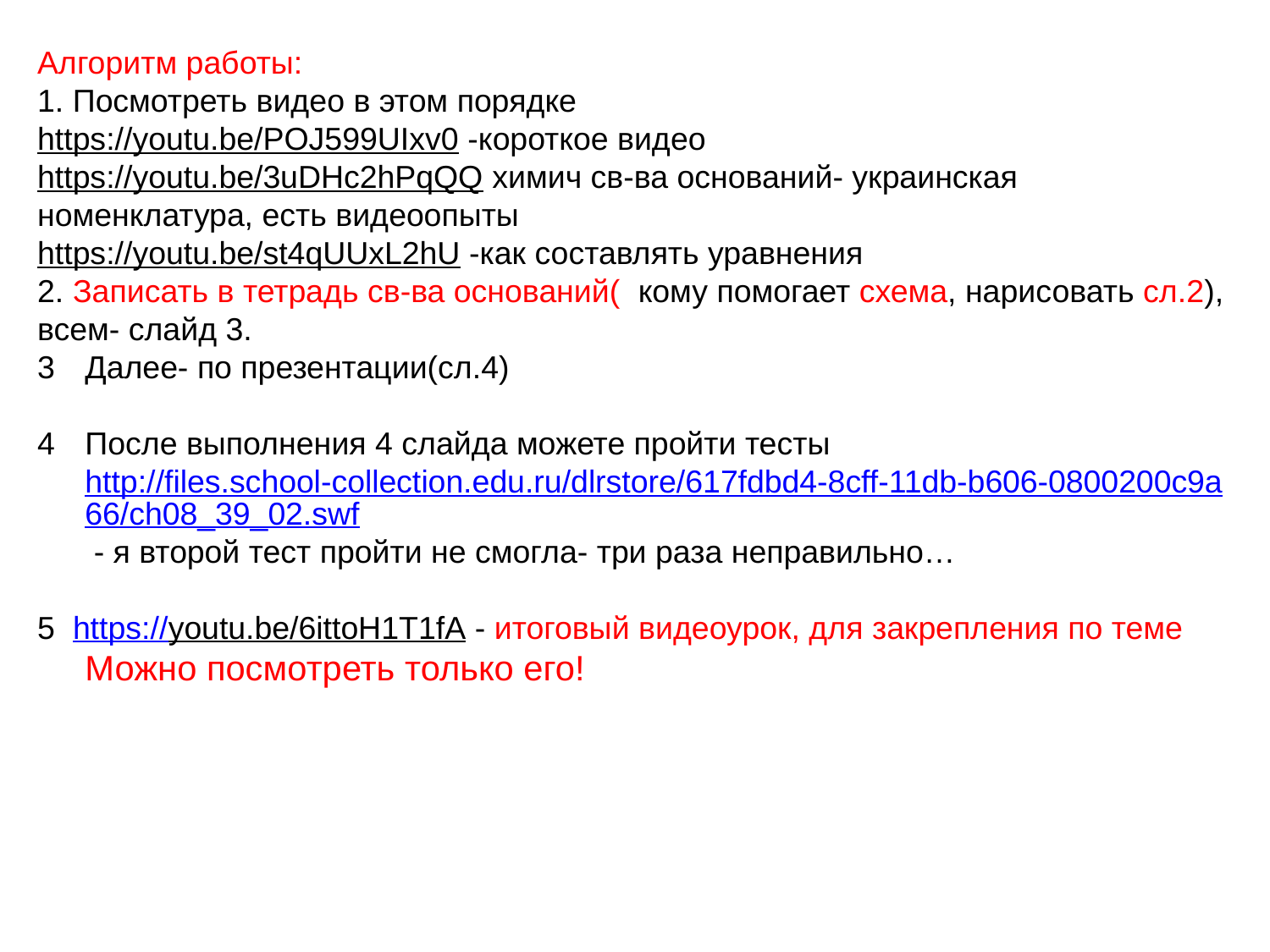

Алгоритм работы:
1. Посмотреть видео в этом порядке
https://youtu.be/POJ599UIxv0 -короткое видео
https://youtu.be/3uDHc2hPqQQ химич св-ва оснований- украинская номенклатура, есть видеоопыты
https://youtu.be/st4qUUxL2hU -как составлять уравнения
2. Записать в тетрадь св-ва оснований(  кому помогает схема, нарисовать сл.2), всем- слайд 3.
Далее- по презентации(сл.4)

После выполнения 4 слайда можете пройти тесты
http://files.school-collection.edu.ru/dlrstore/617fdbd4-8cff-11db-b606-0800200c9a66/ch08_39_02.swf - я второй тест пройти не смогла- три раза неправильно…

5  https://youtu.be/6ittoH1T1fA - итоговый видеоурок, для закрепления по теме
Можно посмотреть только его!